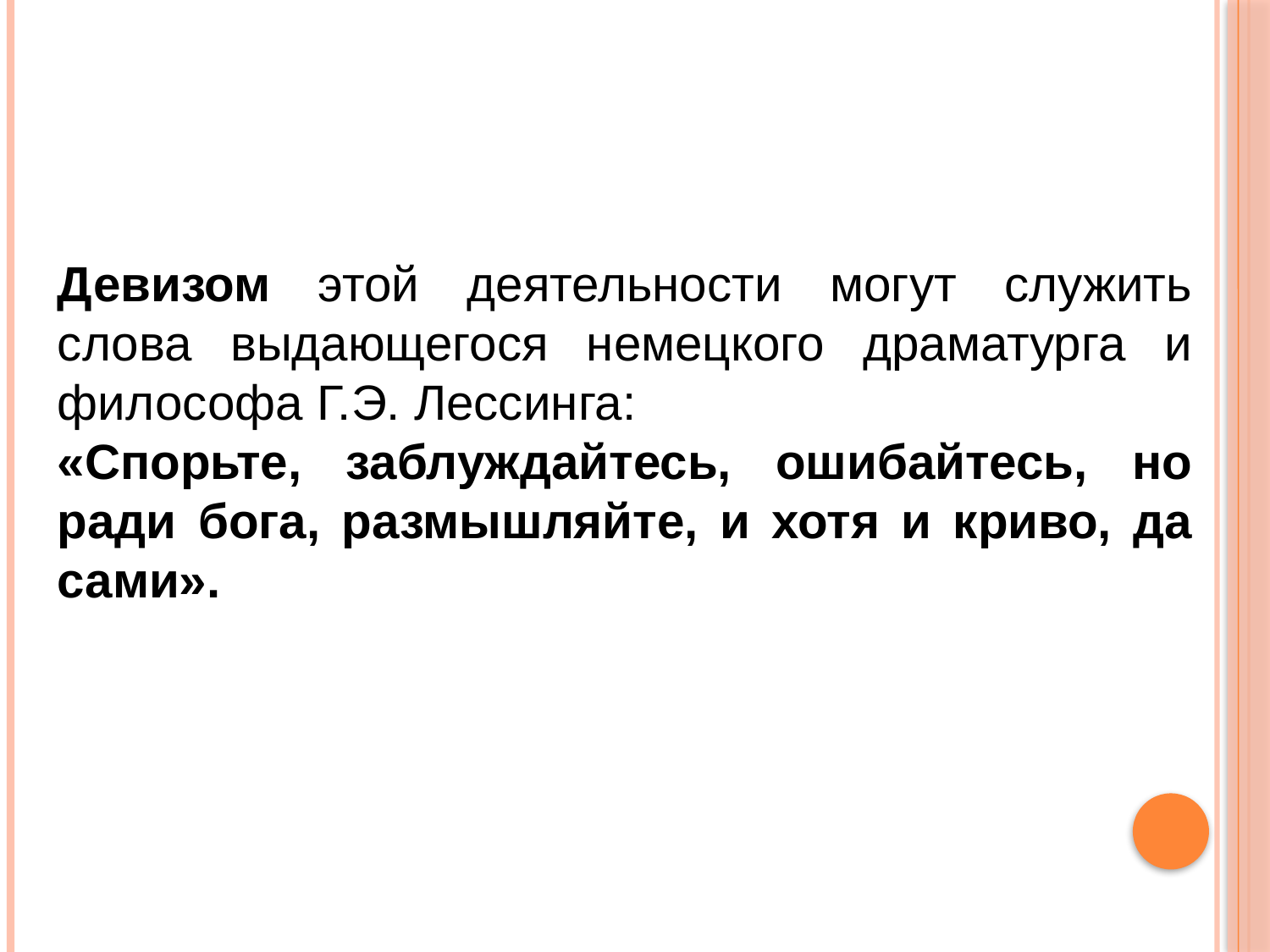

Девизом этой деятельности могут служить слова выдающегося немецкого драматурга и философа Г.Э. Лессинга:
«Спорьте, заблуждайтесь, ошибайтесь, но ради бога, размышляйте, и хотя и криво, да сами».